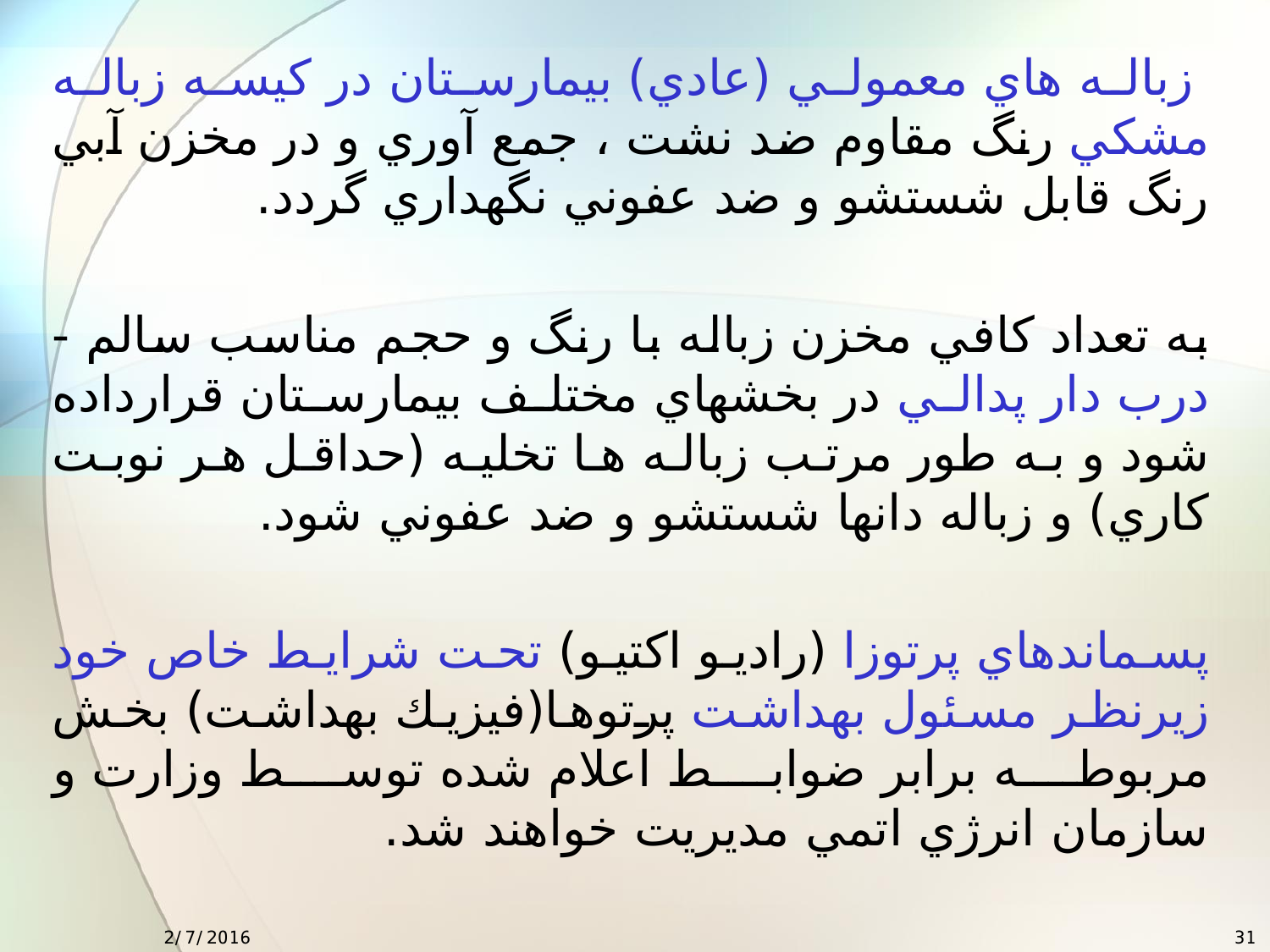

زباله هاي معمولي (عادي) بيمارستان در كيسه زباله مشكي رنگ مقاوم ضد نشت ، جمع آوري و در مخزن آبي رنگ قابل شستشو و ضد عفوني نگهداري گردد.

به تعداد كافي مخزن زباله با رنگ و حجم مناسب سالم - درب دار پدالي در بخشهاي مختلف بيمارستان قرارداده شود و به طور مرتب زباله ها تخليه (حداقل هر نوبت كاري) و زباله دانها شستشو و ضد عفوني شود.

پسماندهاي پرتوزا (راديو اكتيو) تحت شرايط خاص خود زيرنظر مسئول بهداشت پرتوها(فيزيك بهداشت) بخش مربوطه برابر ضوابط اعلام شده توسط وزارت و سازمان انرژي اتمي مديريت خواهند شد.

2/7/2016
31